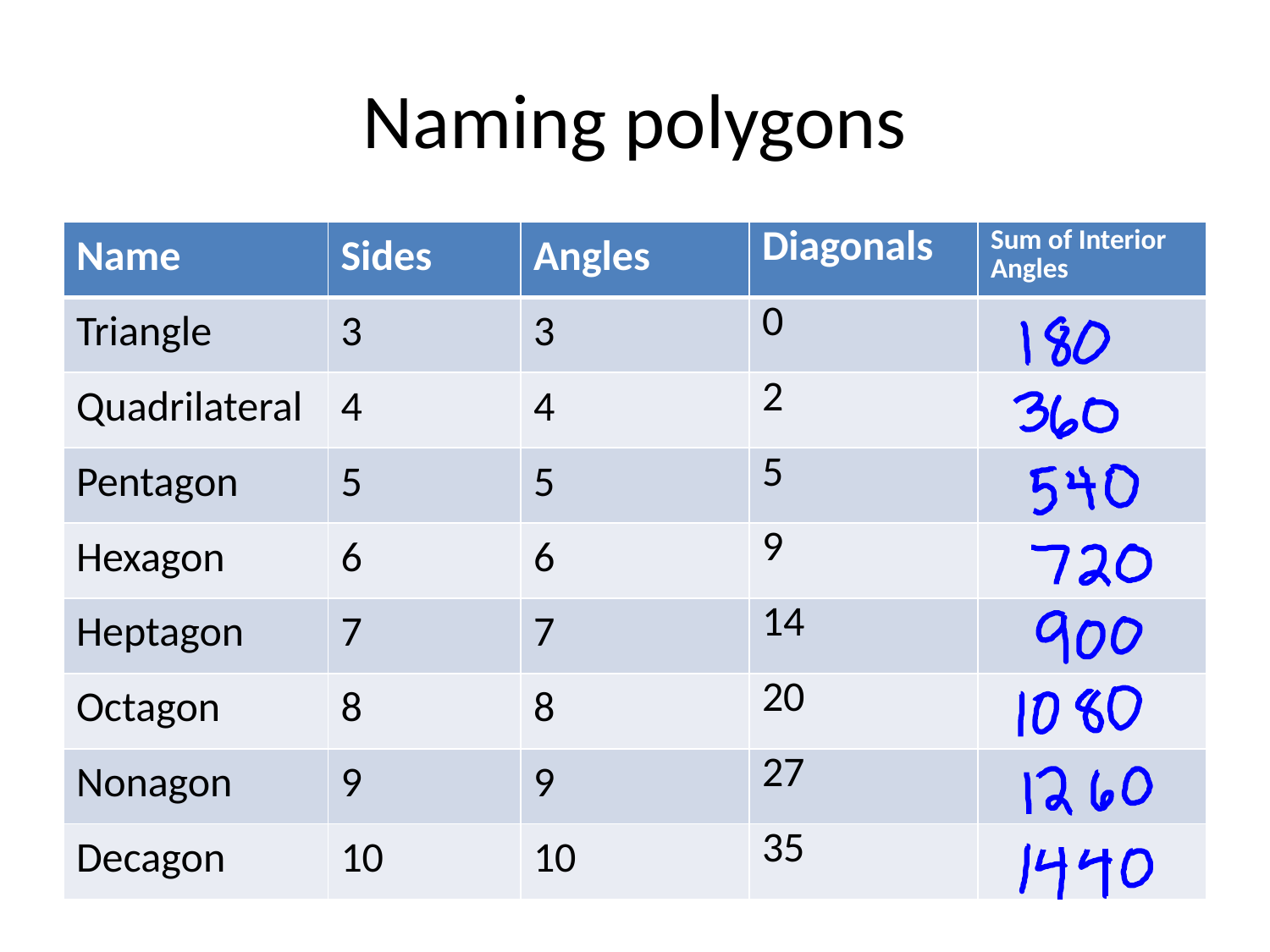

# Naming polygons
| Name | Sides | Angles | Diagonals | Sum of Interior Angles |
| --- | --- | --- | --- | --- |
| Triangle | 3 | 3 | 0 |  |
| Quadrilateral | 4 | 4 | 2 |  |
| Pentagon | 5 | 5 | 5 |  |
| Hexagon | 6 | 6 | 9 |  |
| Heptagon | 7 | 7 | 14 |  |
| Octagon | 8 | 8 | 20 |  |
| Nonagon | 9 | 9 | 27 |  |
| Decagon | 10 | 10 | 35 |  |